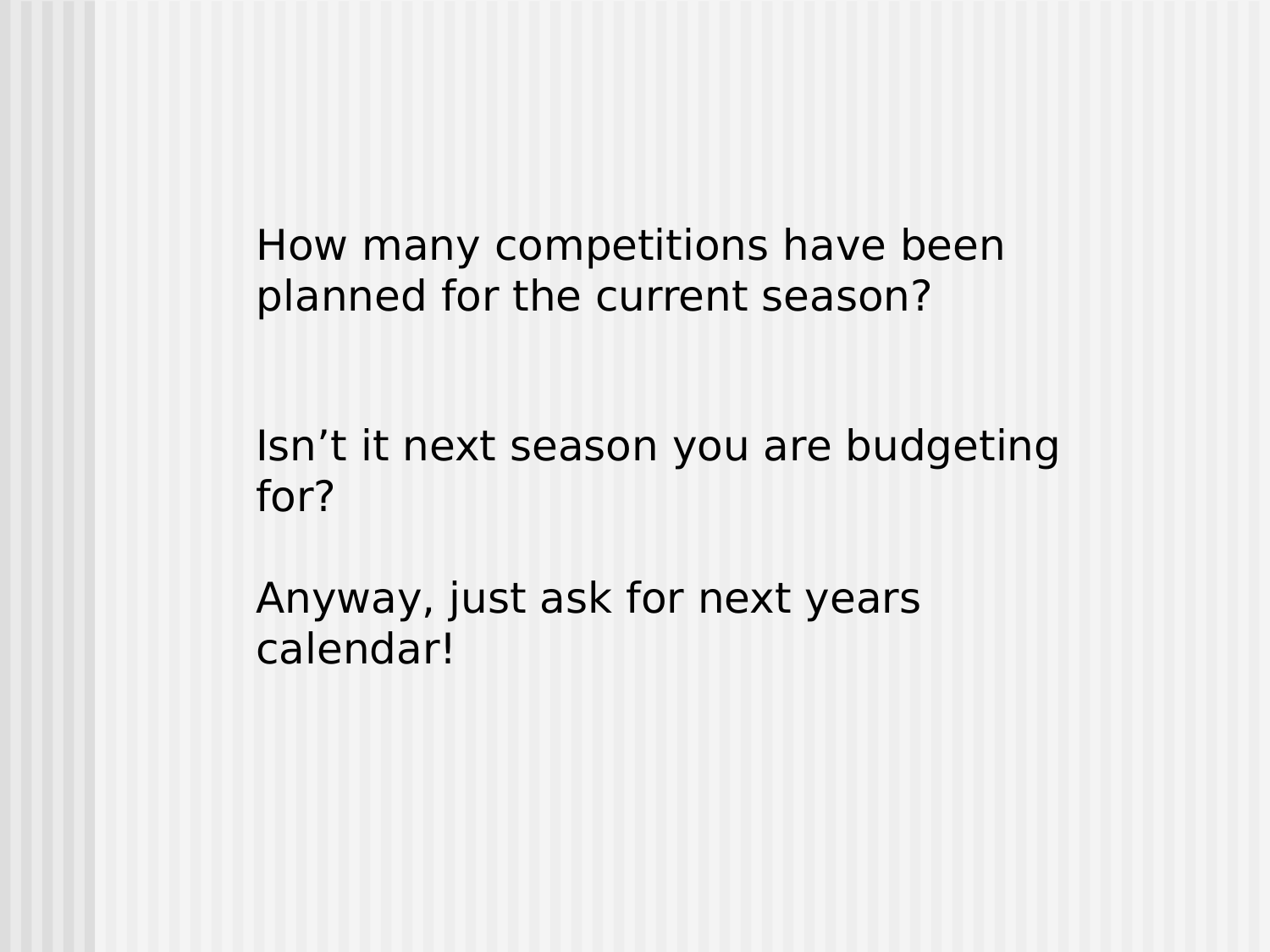

How many competitions have been
planned for the current season?
Isn’t it next season you are budgeting for?

Anyway, just ask for next years calendar!